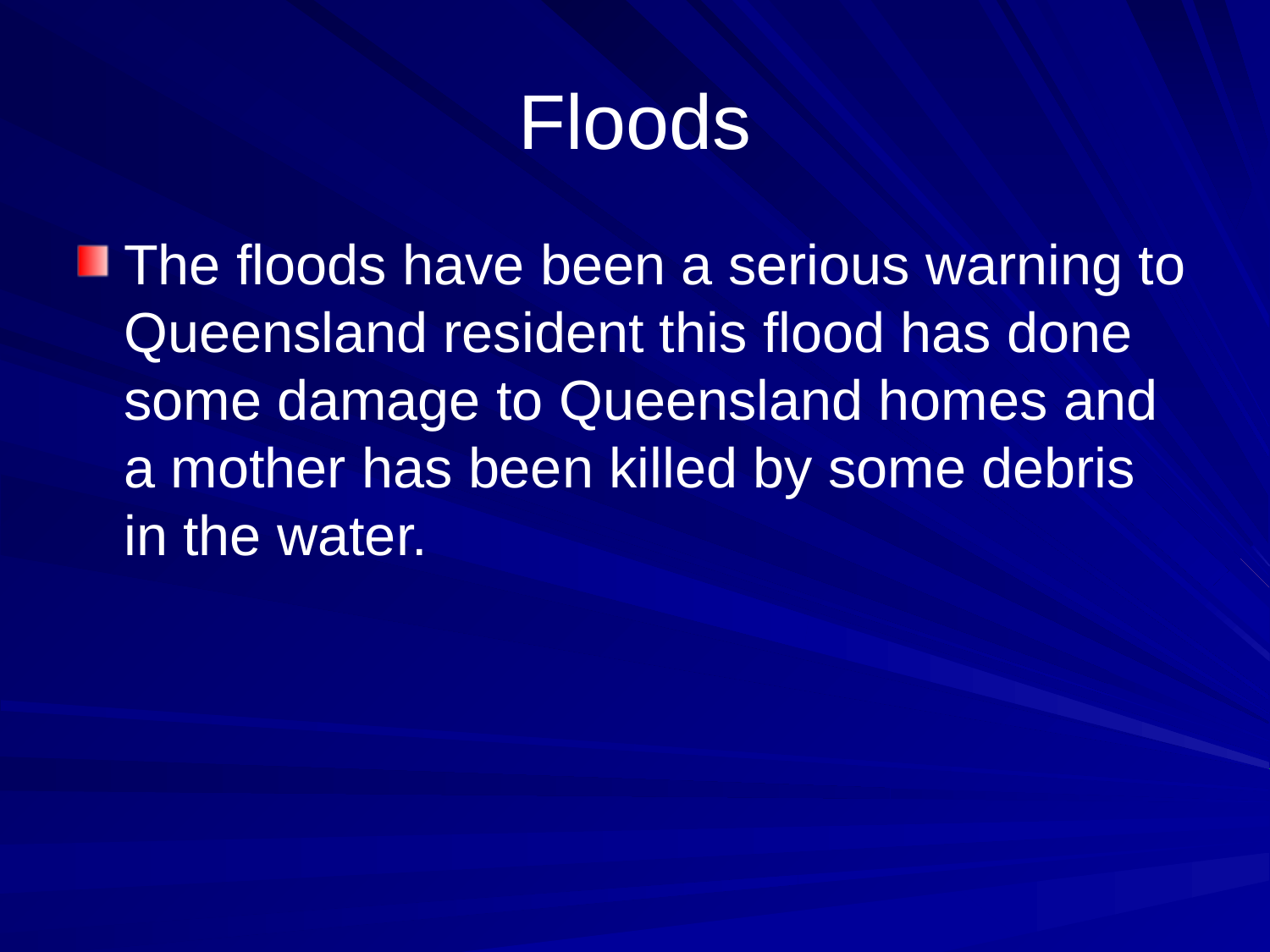

# Floods
The floods have been a serious warning to Queensland resident this flood has done some damage to Queensland homes and a mother has been killed by some debris in the water.